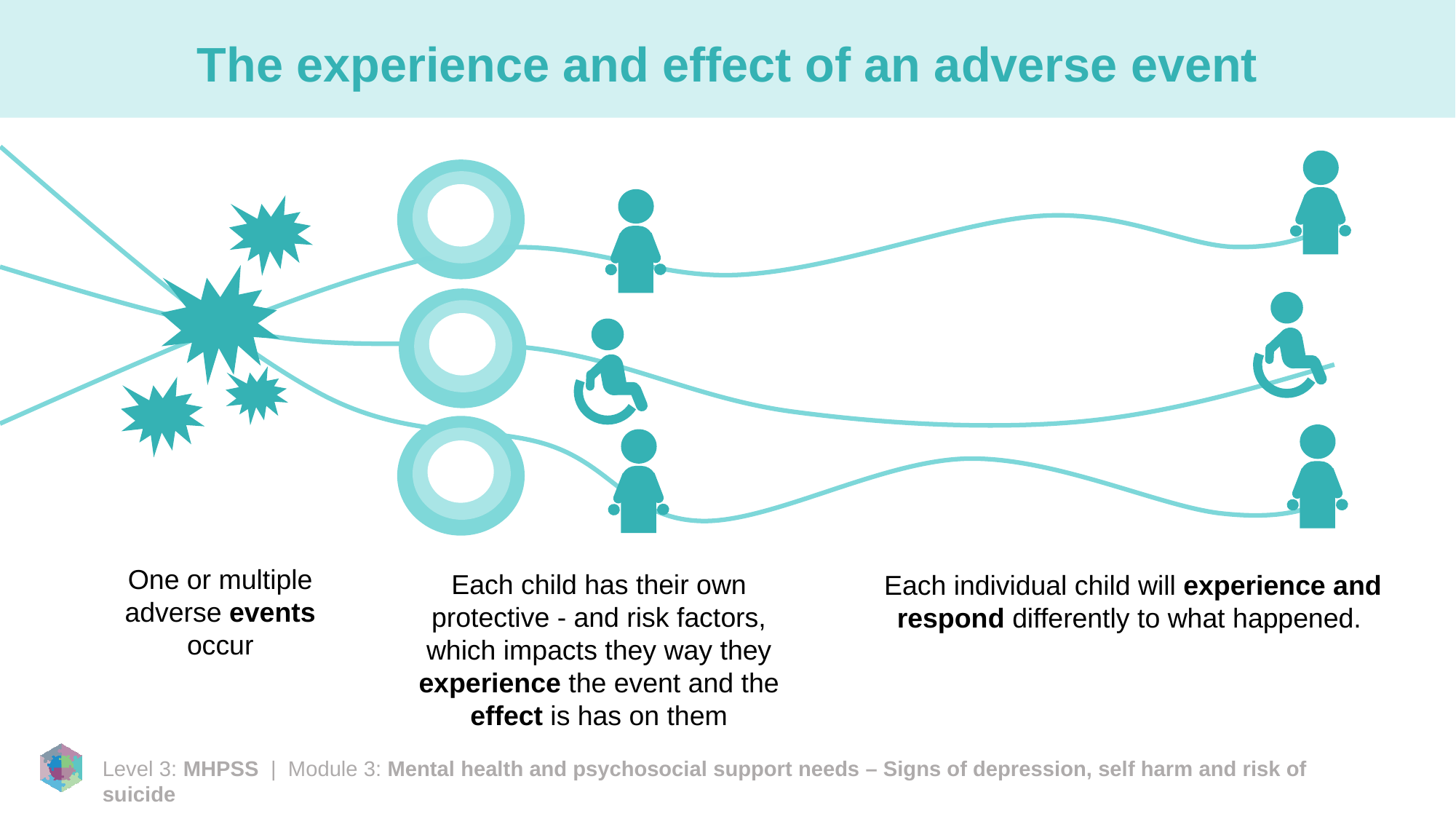

# The experience and effect of an adverse event

One or multiple adverse events occur
Each child has their own protective - and risk factors, which impacts they way they experience the event and the effect is has on them
Each individual child will experience and respond differently to what happened.